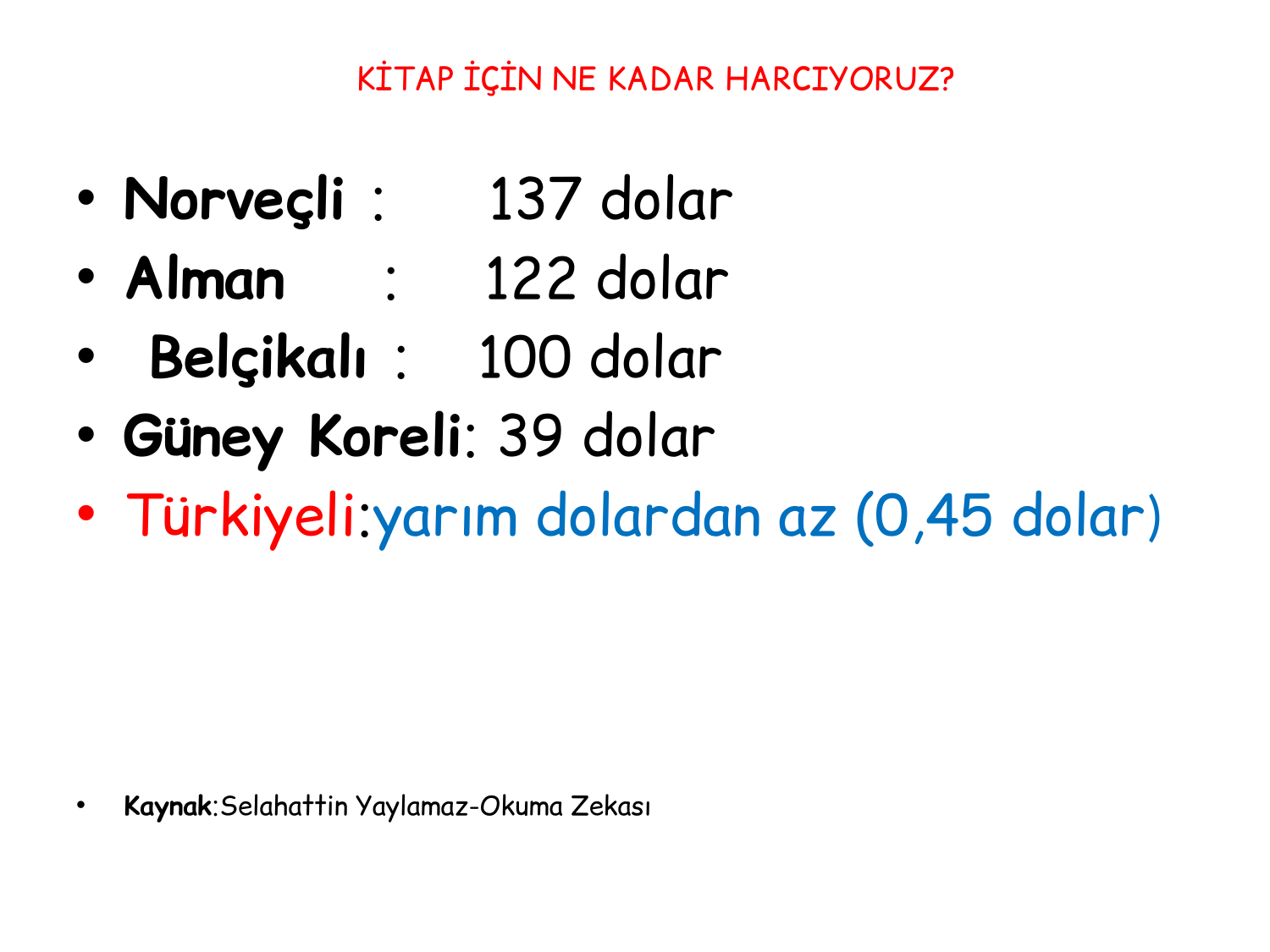

# KİTAP İÇİN NE KADAR HARCIYORUZ?
Norveçli :      137 dolar
Alman    :     122 dolar
 Belçikalı :    100 dolar
Güney Koreli: 39 dolar
Türkiyeli:yarım dolardan az (0,45 dolar)

Kaynak:Selahattin Yaylamaz-Okuma Zekası